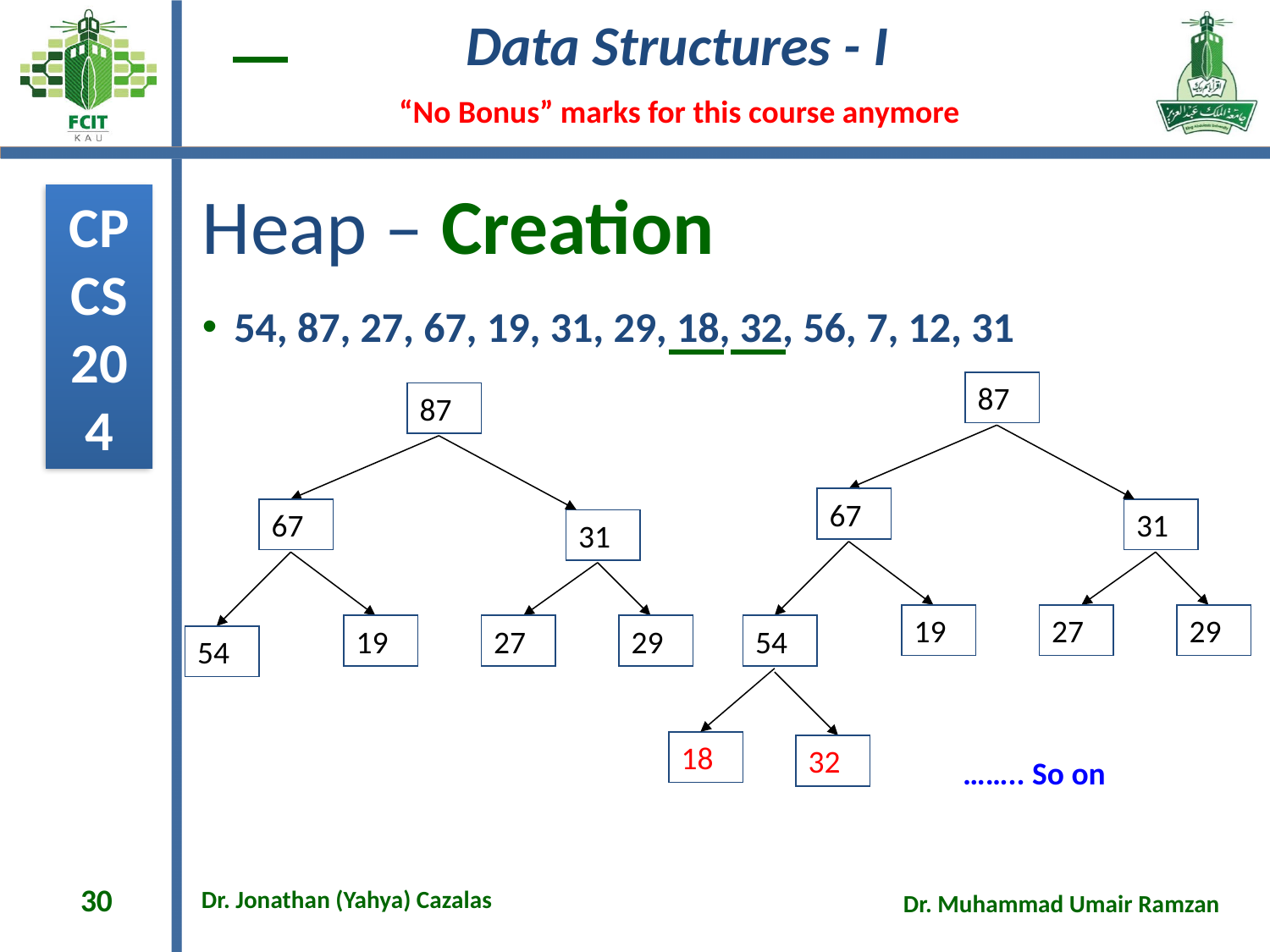

# Heap – Creation
54, 87, 27, 67, 19, 31, 29, 18, 32, 56, 7, 12, 31

87

67

19
54
31

27

29

18
87

67

19
54
31

27

29

32
…….. So on
30